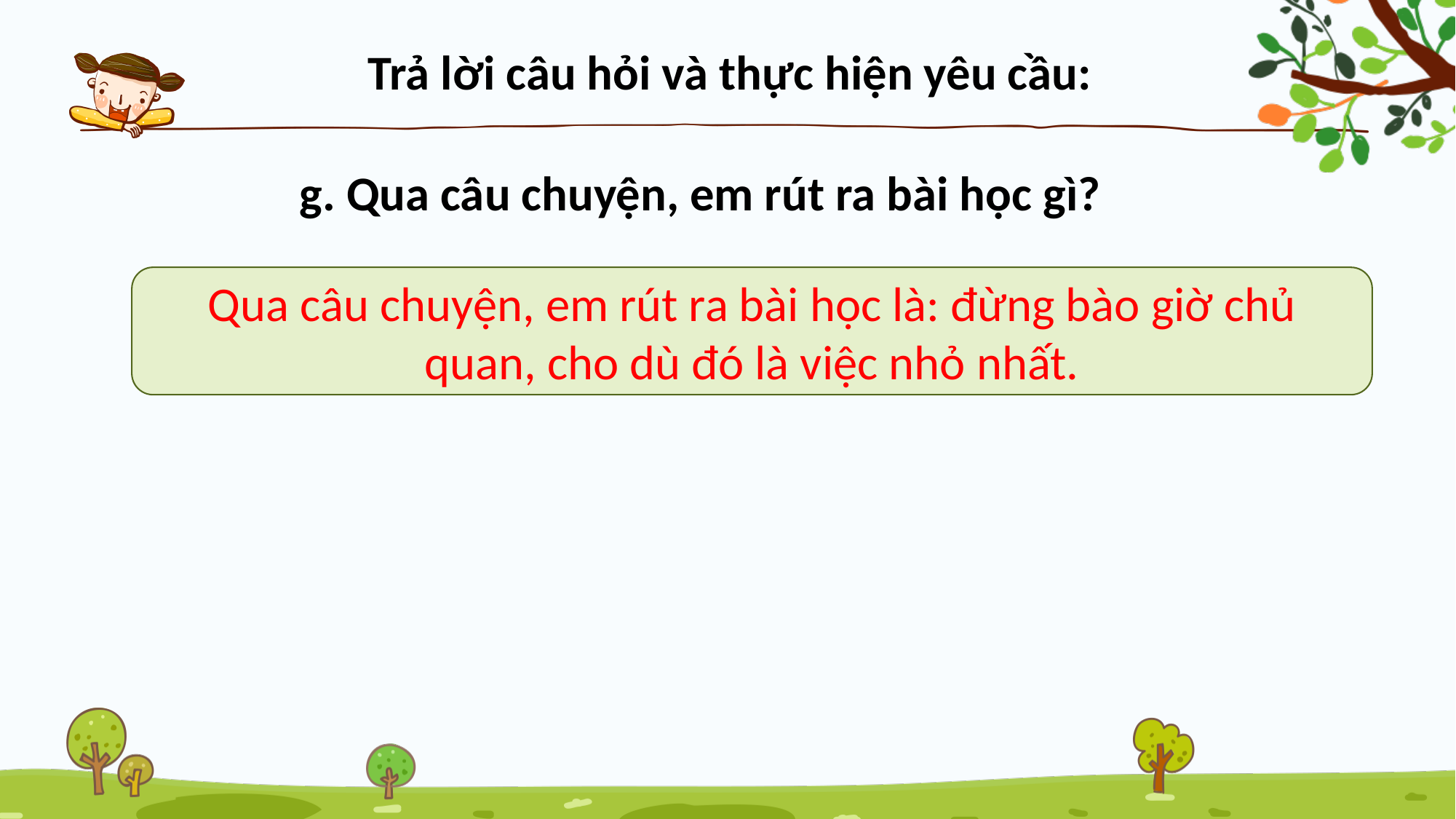

Trả lời câu hỏi và thực hiện yêu cầu:
g. Qua câu chuyện, em rút ra bài học gì?
Qua câu chuyện, em rút ra bài học là: đừng bào giờ chủ quan, cho dù đó là việc nhỏ nhất.